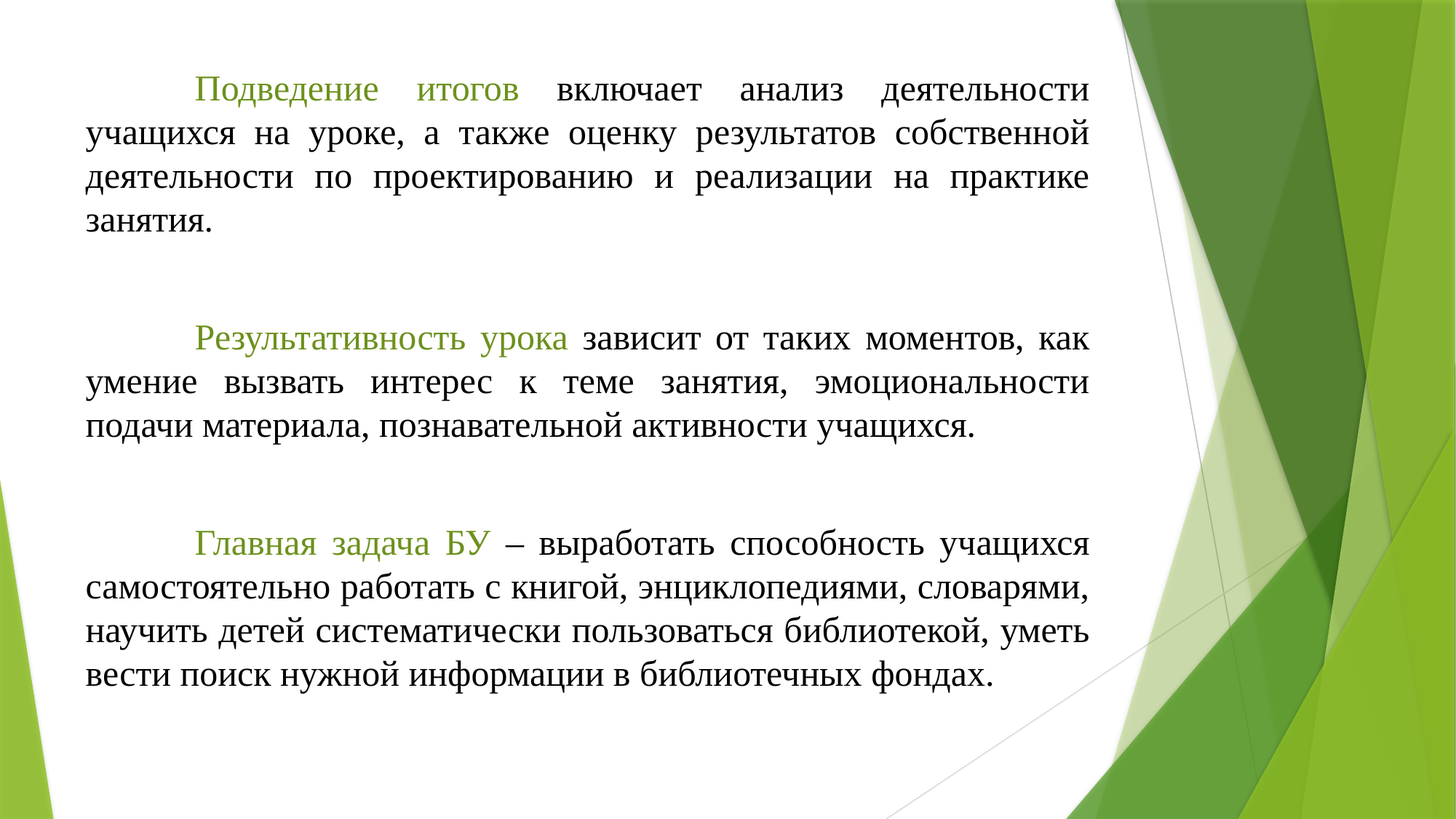

Подведение итогов включает анализ деятельности учащихся на уроке, а также оценку результатов собственной деятельности по проектированию и реализации на практике занятия.

	Результативность урока зависит от таких моментов, как умение вызвать интерес к теме занятия, эмоциональности подачи материала, познавательной активности учащихся.

	Главная задача БУ – выработать способность учащихся самостоятельно работать с книгой, энциклопедиями, словарями, научить детей систематически пользоваться библиотекой, уметь вести поиск нужной информации в библиотечных фондах.